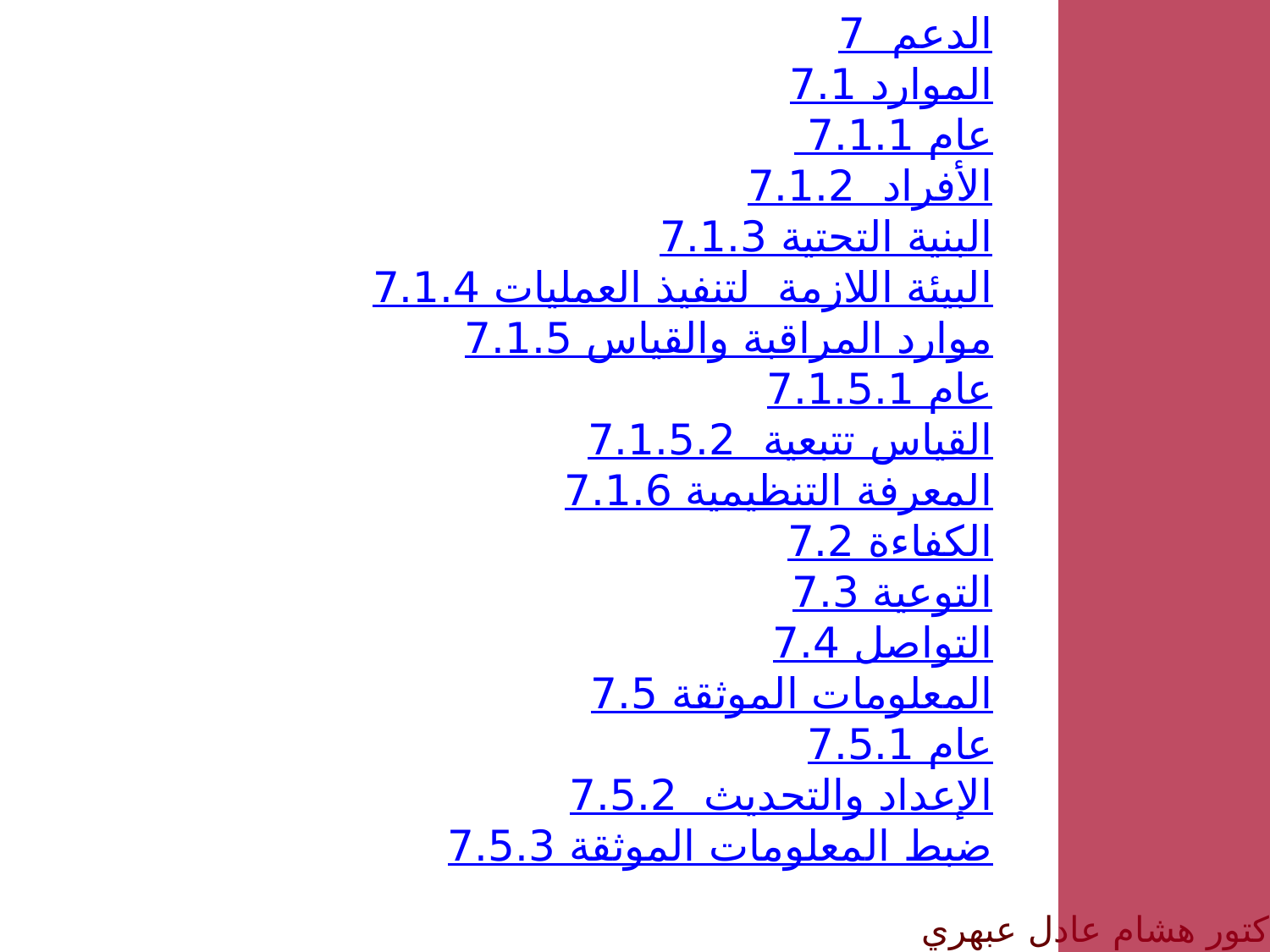

7  الدعم
	7.1 الموارد
		 7.1.1 عام
		7.1.2  الأفراد
		7.1.3 البنية التحتية
		7.1.4 البيئة اللازمة  لتنفيذ العمليات
		7.1.5 موارد المراقبة والقياس
			7.1.5.1 عام
			7.1.5.2  تتبعية القياس
		7.1.6 المعرفة التنظيمية
	7.2 الكفاءة
	7.3 التوعية
	7.4 التواصل
	7.5 المعلومات الموثقة
		7.5.1 عام
		7.5.2  الإعداد والتحديث
		7.5.3 ضبط المعلومات الموثقة

الدكتور هشام عادل عبهري